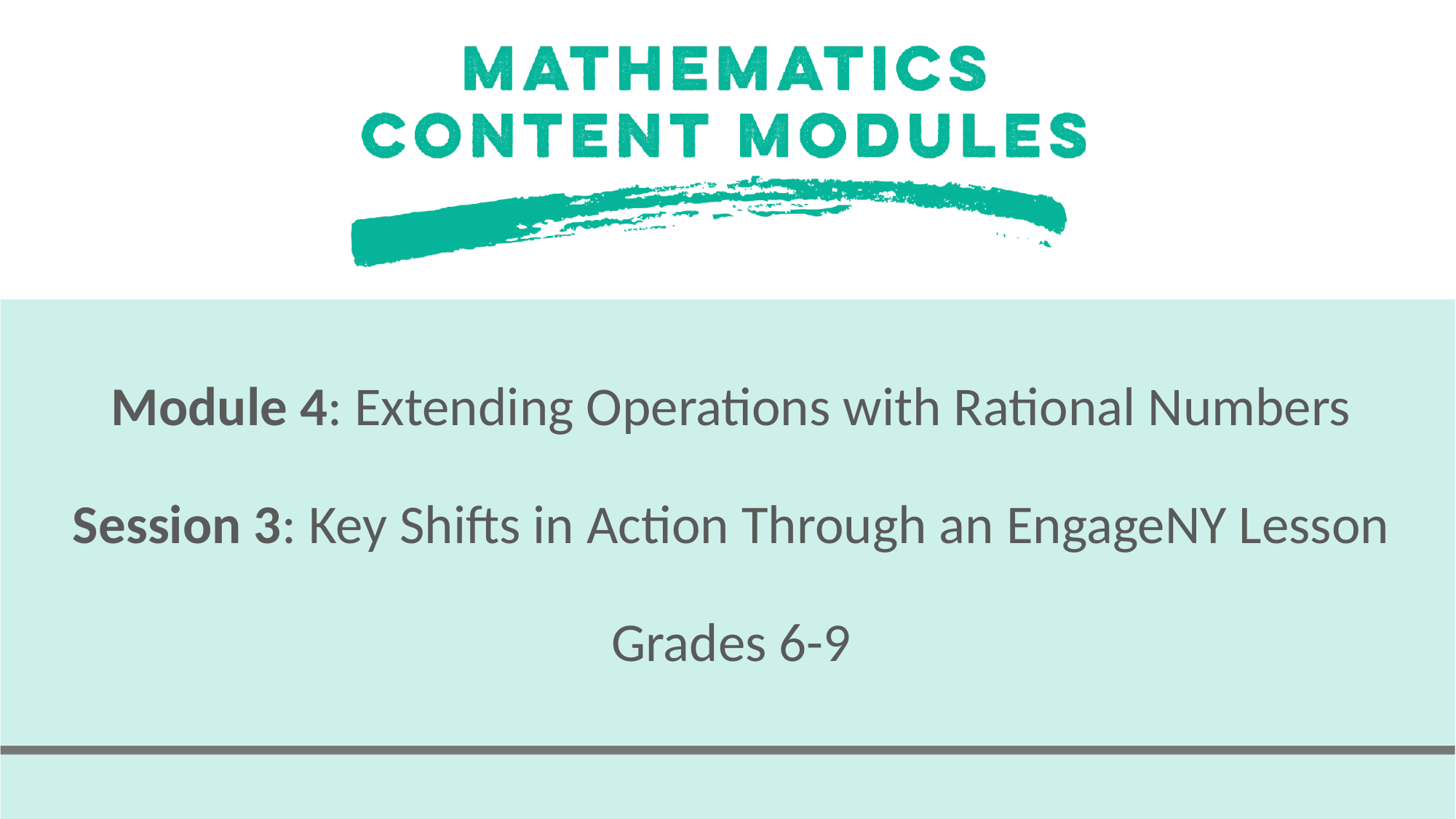

# Module 4: Extending Operations with Rational Numbers Session 3: Key Shifts in Action Through an EngageNY Lesson Grades 6-9